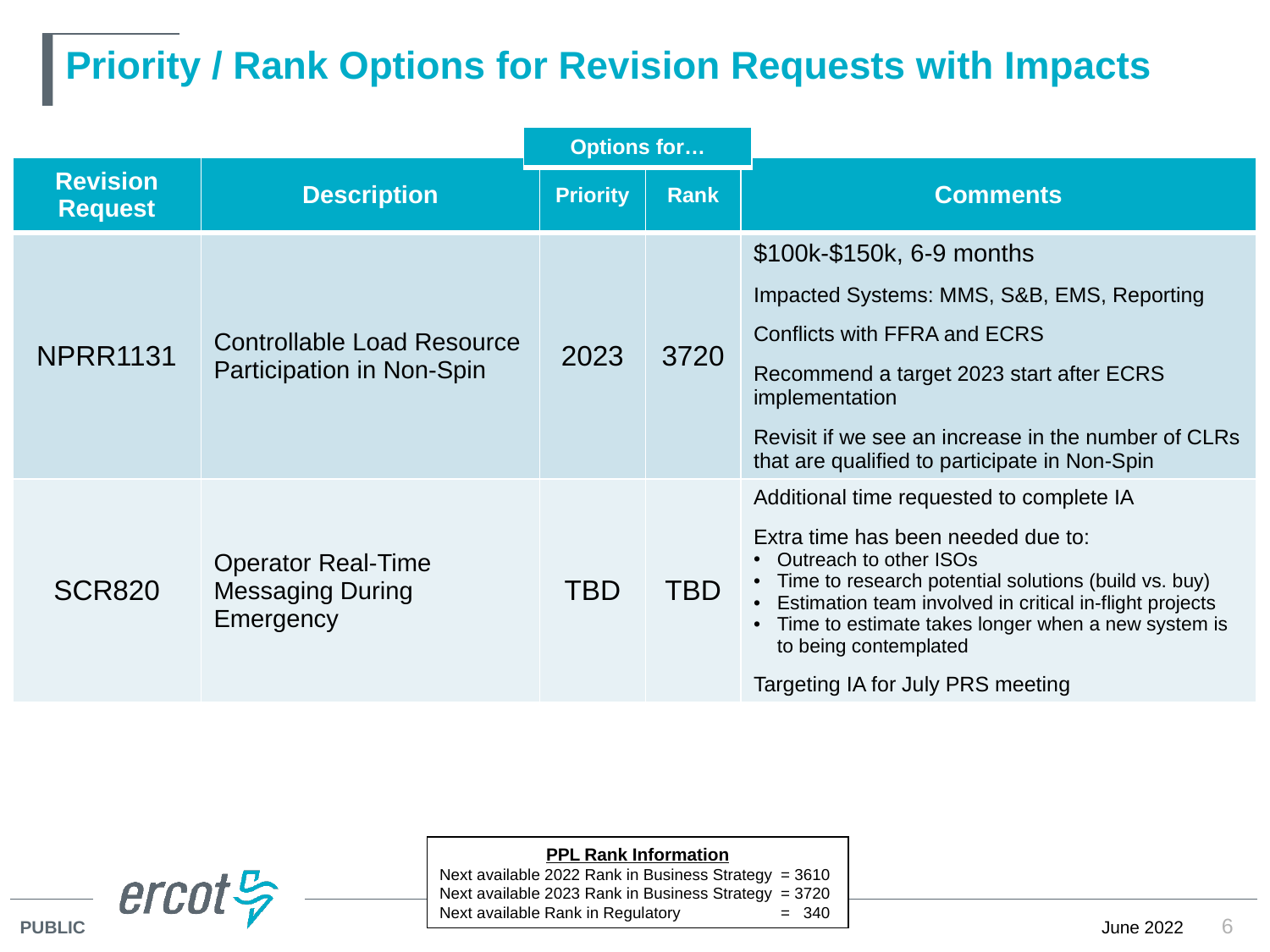

# Priority / Rank Options for Revision Requests with Impacts
| Options for… |
| --- |
| Revision Request | Description | Priority | Rank | Comments |
| --- | --- | --- | --- | --- |
| NPRR1131 | Controllable Load Resource Participation in Non-Spin | 2023 | 3720 | $100k-$150k, 6-9 months Impacted Systems: MMS, S&B, EMS, Reporting Conflicts with FFRA and ECRS Recommend a target 2023 start after ECRS implementation Revisit if we see an increase in the number of CLRs that are qualified to participate in Non-Spin |
| SCR820 | Operator Real-Time Messaging During Emergency | TBD | TBD | Additional time requested to complete IA Extra time has been needed due to: Outreach to other ISOs Time to research potential solutions (build vs. buy) Estimation team involved in critical in-flight projects Time to estimate takes longer when a new system is to being contemplated Targeting IA for July PRS meeting |
PPL Rank Information
Next available 2022 Rank in Business Strategy 	= 3610
Next available 2023 Rank in Business Strategy 	= 3720
Next available Rank in Regulatory	=   340
6